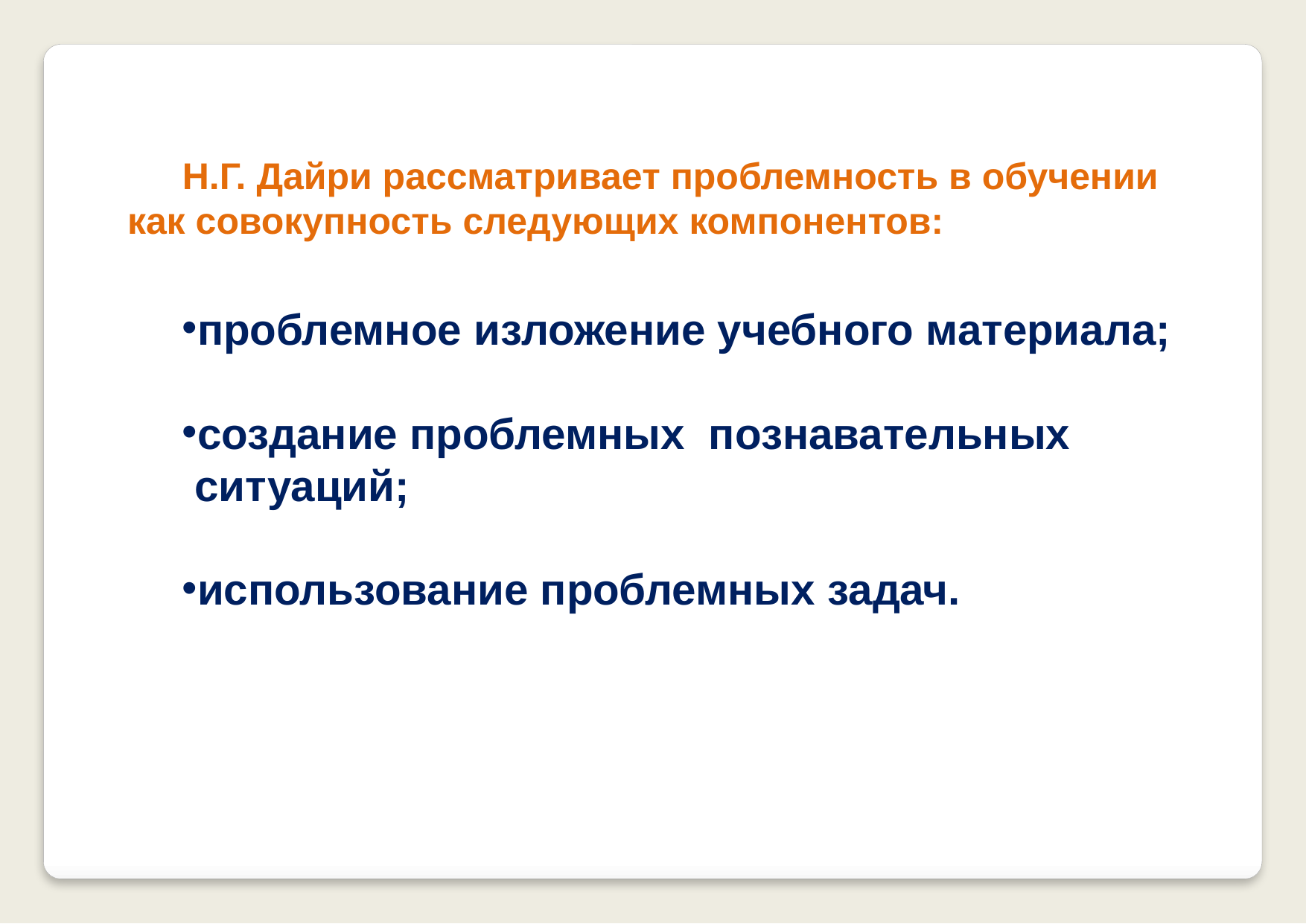

Н.Г. Дайри рассматривает проблемность в обучении как совокупность следующих компонентов:

проблемное изложение учебного материала;

создание проблемных  познавательных
 ситуаций;

использование проблемных задач.